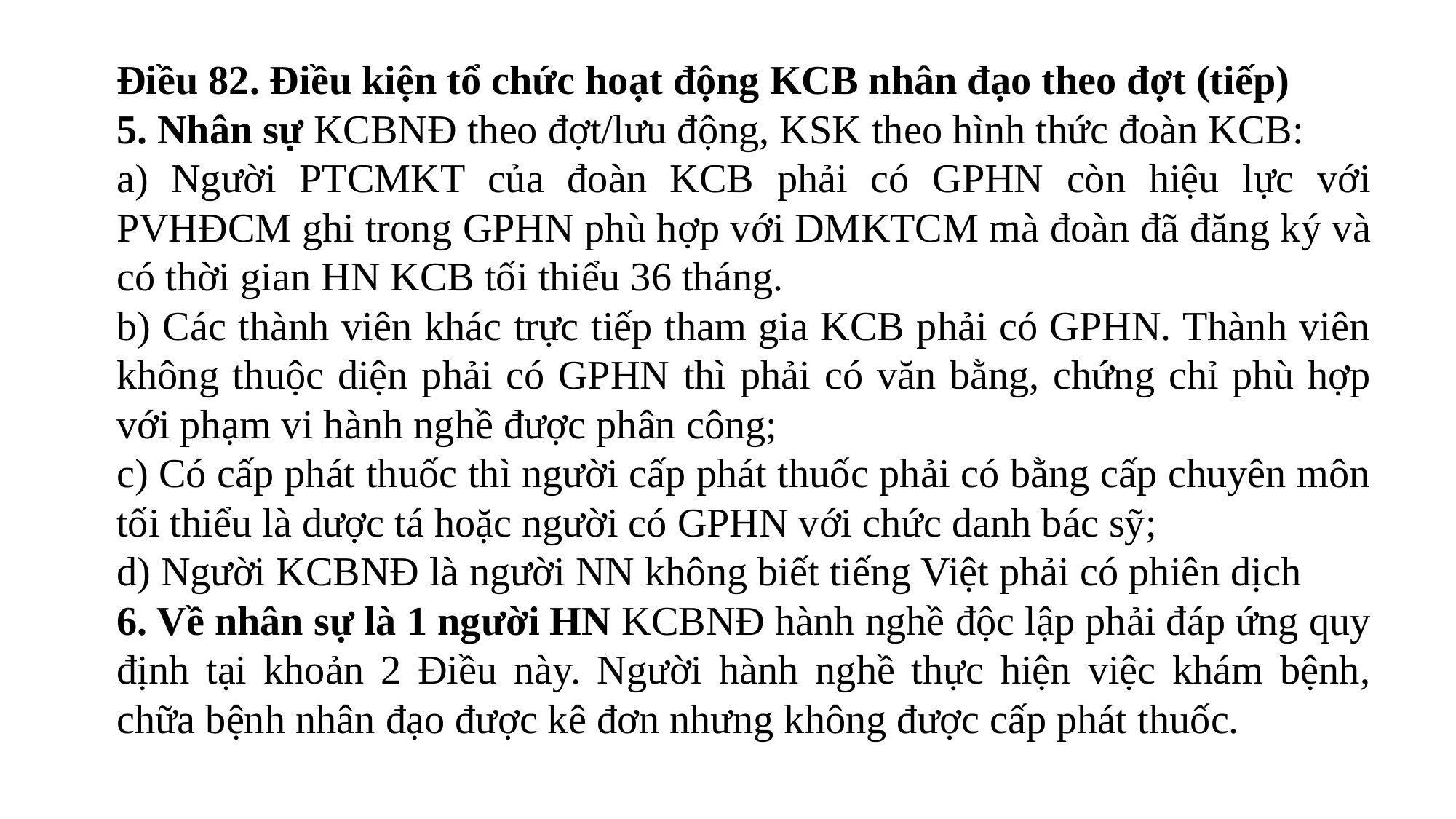

Điều 82. Điều kiện tổ chức hoạt động KCB nhân đạo theo đợt (tiếp)
5. Nhân sự KCBNĐ theo đợt/lưu động, KSK theo hình thức đoàn KCB:
a) Người PTCMKT của đoàn KCB phải có GPHN còn hiệu lực với PVHĐCM ghi trong GPHN phù hợp với DMKTCM mà đoàn đã đăng ký và có thời gian HN KCB tối thiểu 36 tháng.
b) Các thành viên khác trực tiếp tham gia KCB phải có GPHN. Thành viên không thuộc diện phải có GPHN thì phải có văn bằng, chứng chỉ phù hợp với phạm vi hành nghề được phân công;
c) Có cấp phát thuốc thì người cấp phát thuốc phải có bằng cấp chuyên môn tối thiểu là dược tá hoặc người có GPHN với chức danh bác sỹ;
d) Người KCBNĐ là người NN không biết tiếng Việt phải có phiên dịch
6. Về nhân sự là 1 người HN KCBNĐ hành nghề độc lập phải đáp ứng quy định tại khoản 2 Điều này. Người hành nghề thực hiện việc khám bệnh, chữa bệnh nhân đạo được kê đơn nhưng không được cấp phát thuốc.